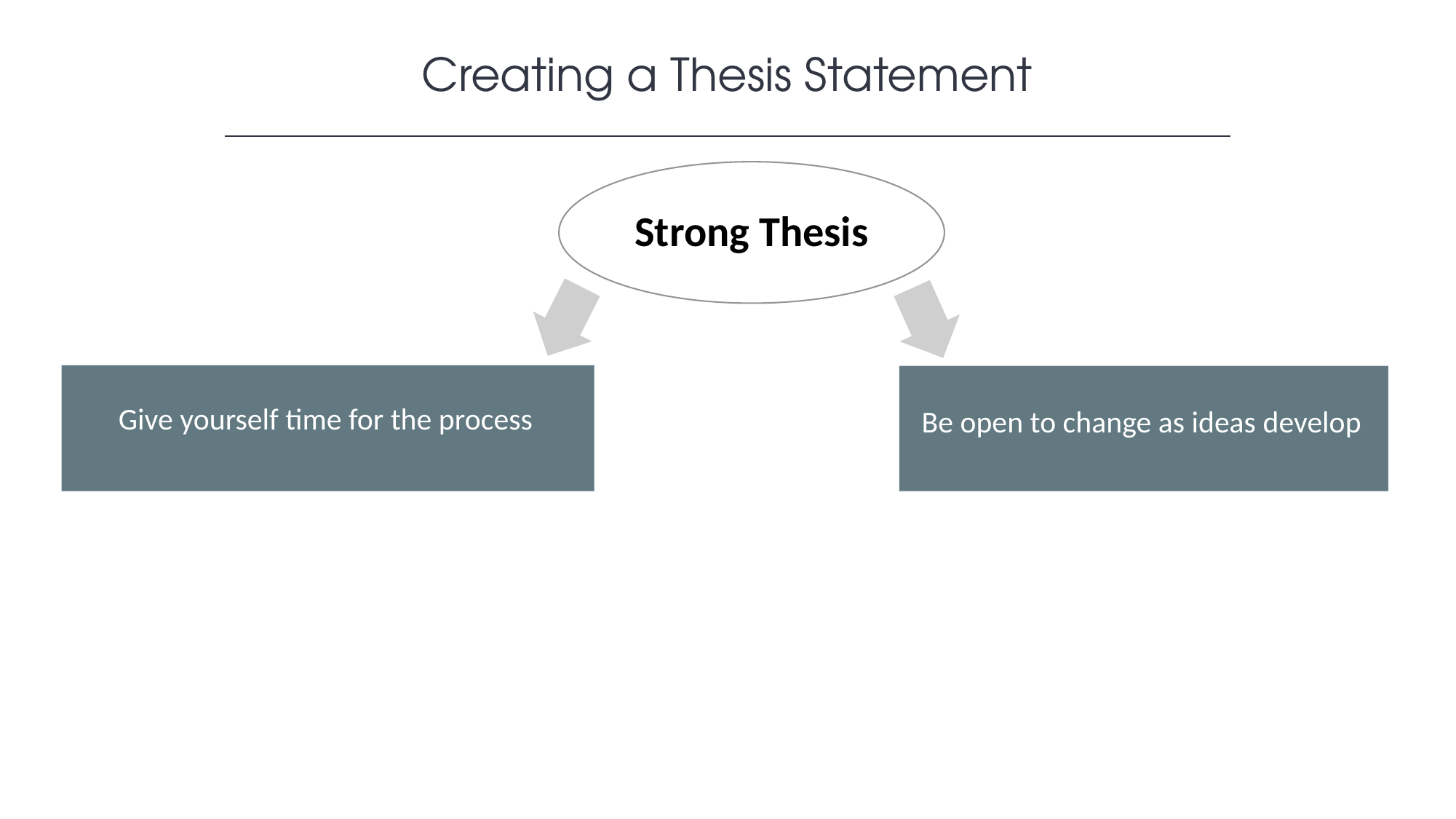

Creating a Thesis Statement
HAWKES LEARNING

Strong Thesis

Give yourself time for the process

Be open to change as ideas develop